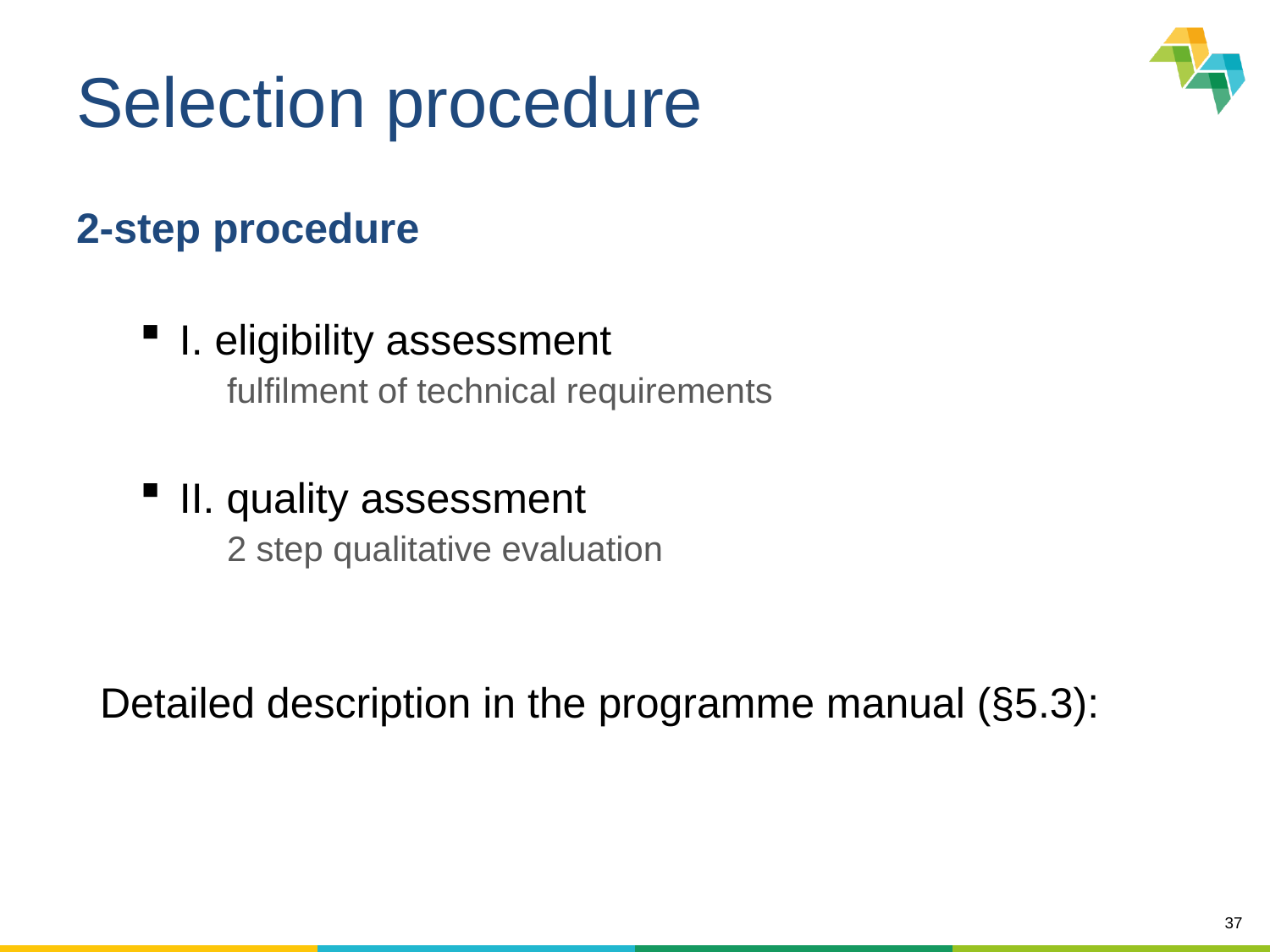

# Selection procedure
2-step procedure

I. eligibility assessment
fulfilment of technical requirements

II. quality assessment
2 step qualitative evaluation

Detailed description in the programme manual (§5.3):